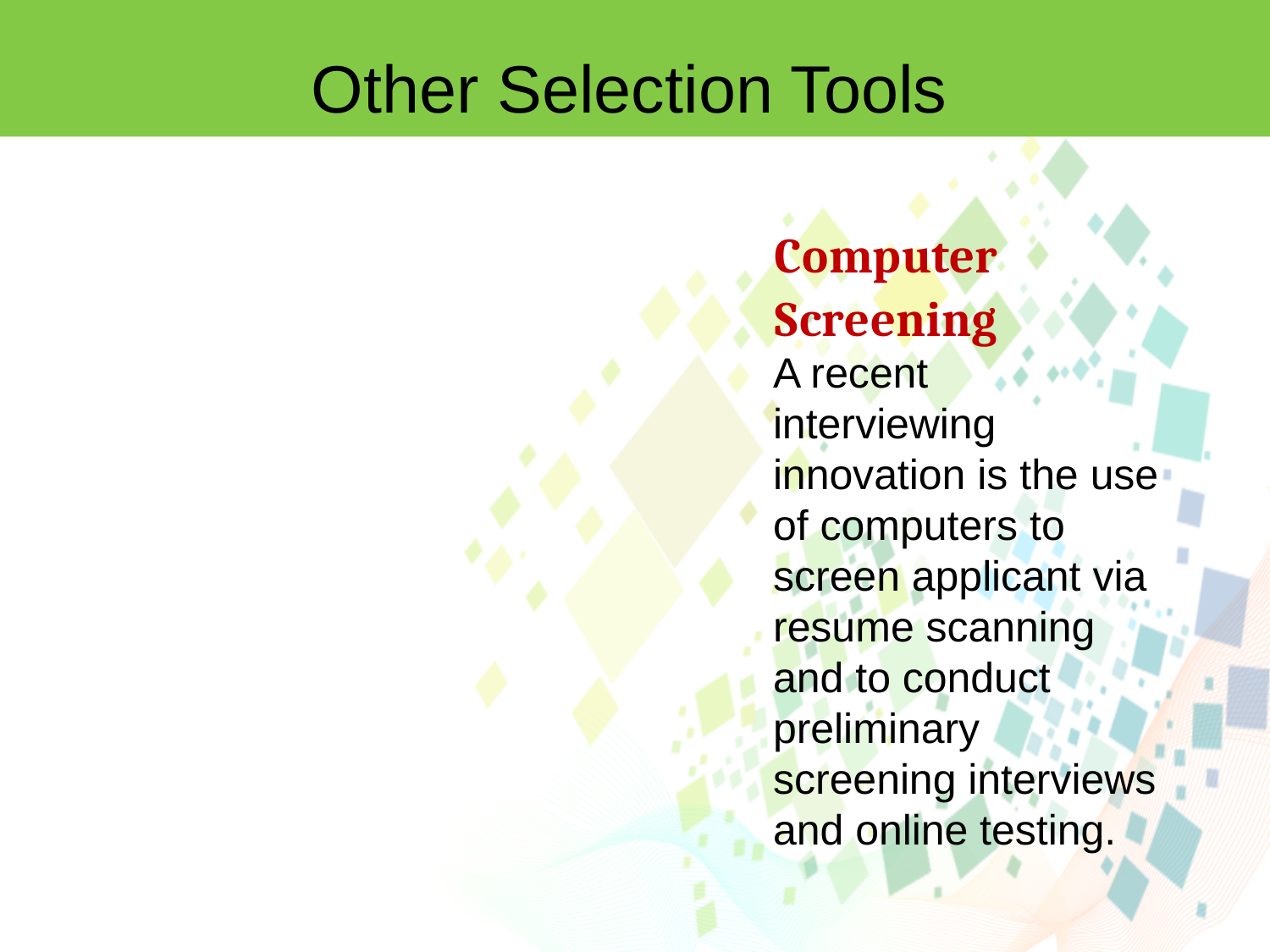

Other Selection Tools
Computer Screening
A recent interviewing innovation is the use of computers to screen applicant via resume scanning and to conduct preliminary screening interviews and online testing.